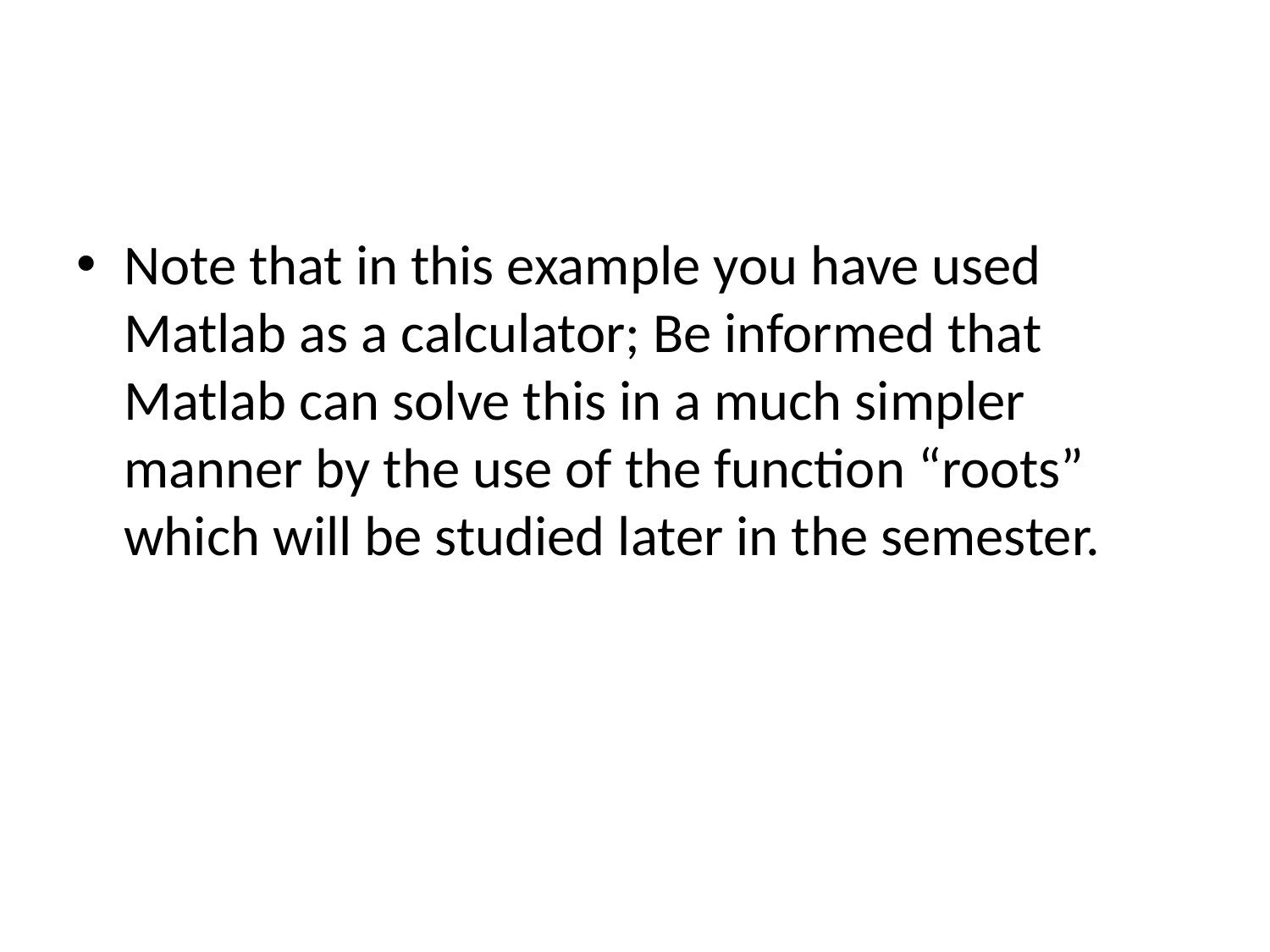

#
Note that in this example you have used Matlab as a calculator; Be informed that Matlab can solve this in a much simpler manner by the use of the function “roots” which will be studied later in the semester.